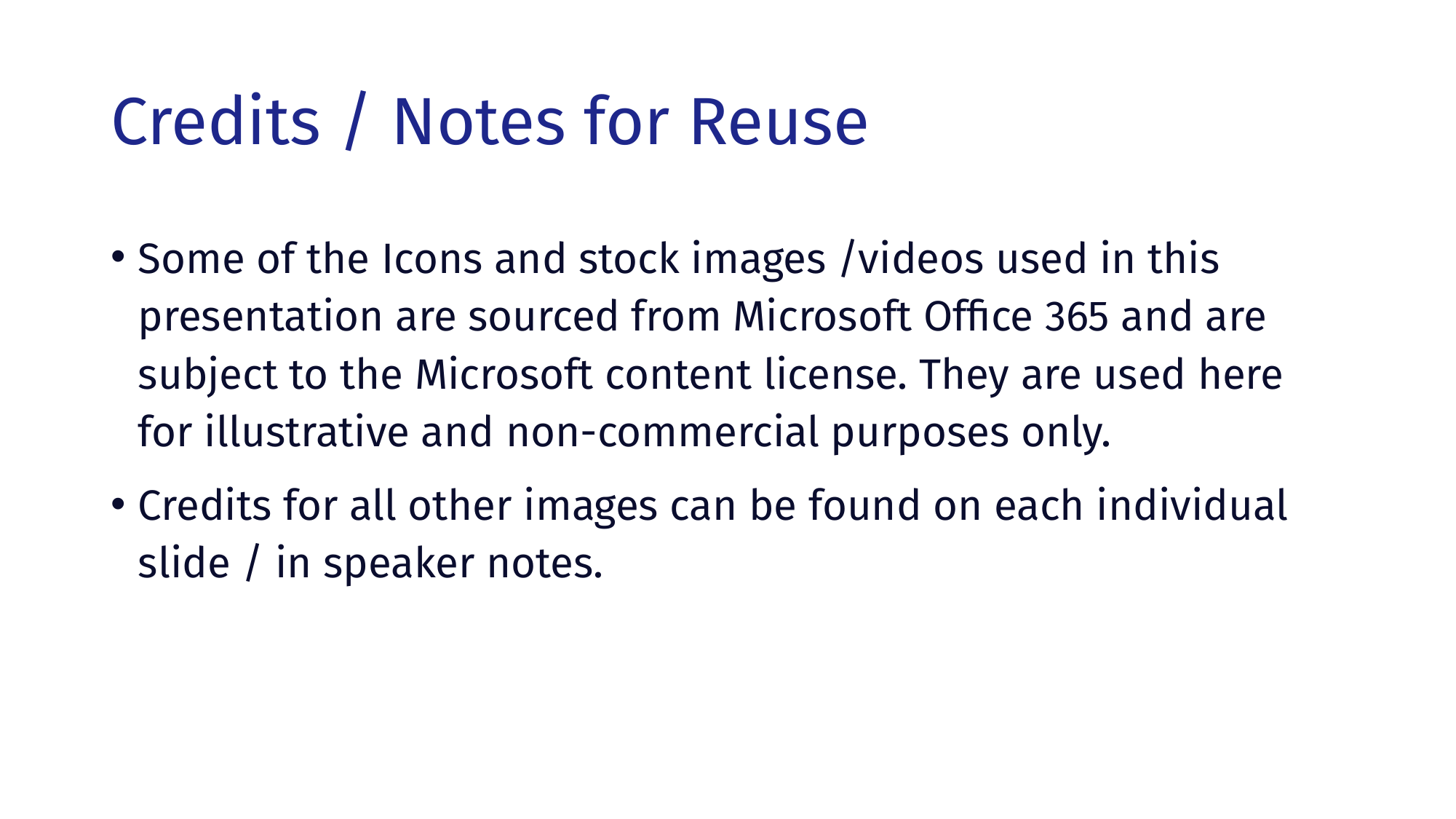

# Credits / Notes for Reuse
Some of the Icons and stock images /videos used in this presentation are sourced from Microsoft Office 365 and are subject to the Microsoft content license. They are used here for illustrative and non-commercial purposes only.
Credits for all other images can be found on each individual slide / in speaker notes.